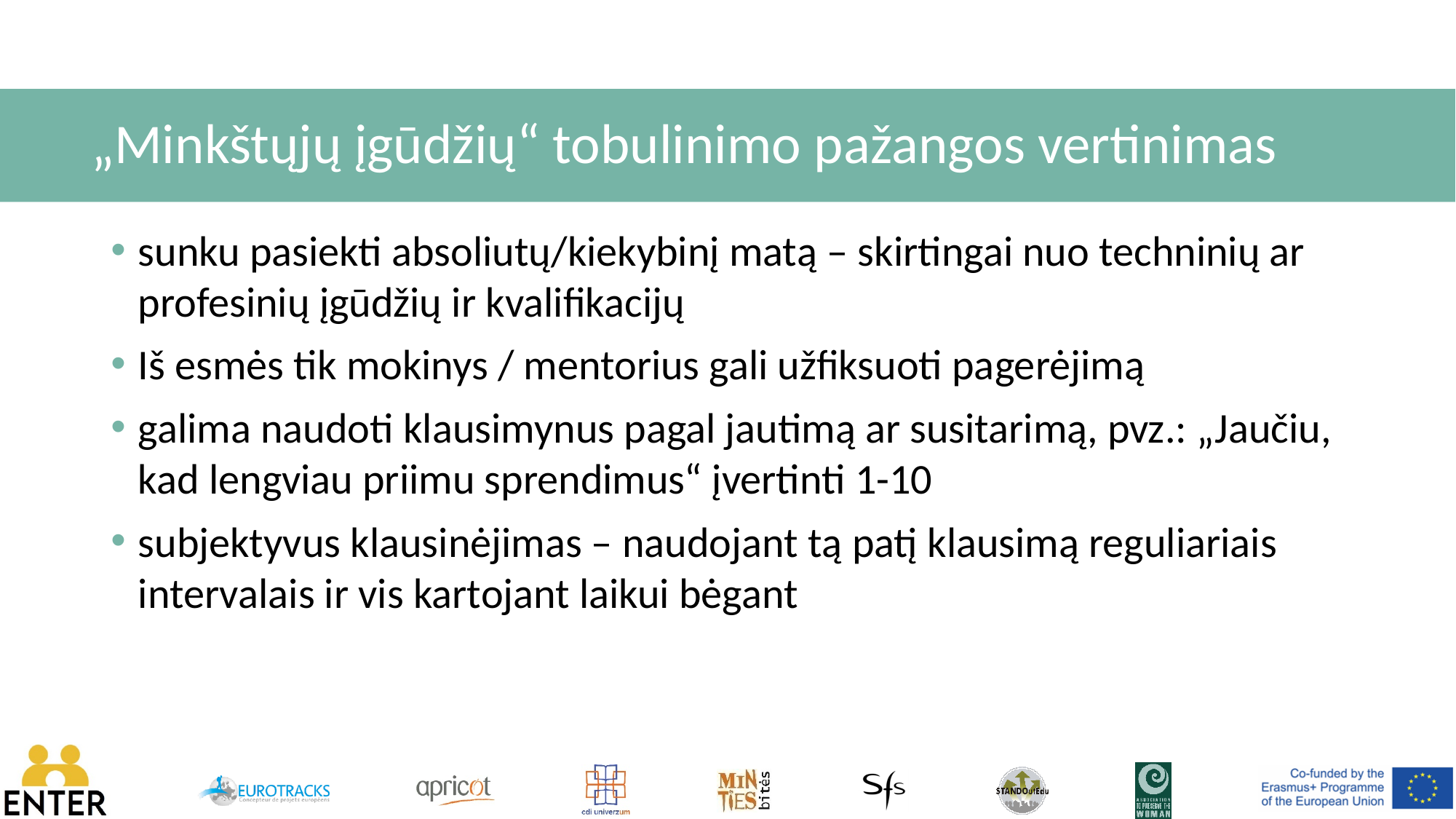

# „Minkštųjų įgūdžių“ tobulinimo pažangos vertinimas
sunku pasiekti absoliutų/kiekybinį matą – skirtingai nuo techninių ar profesinių įgūdžių ir kvalifikacijų
Iš esmės tik mokinys / mentorius gali užfiksuoti pagerėjimą
galima naudoti klausimynus pagal jautimą ar susitarimą, pvz.: „Jaučiu, kad lengviau priimu sprendimus“ įvertinti 1-10
subjektyvus klausinėjimas – naudojant tą patį klausimą reguliariais intervalais ir vis kartojant laikui bėgant